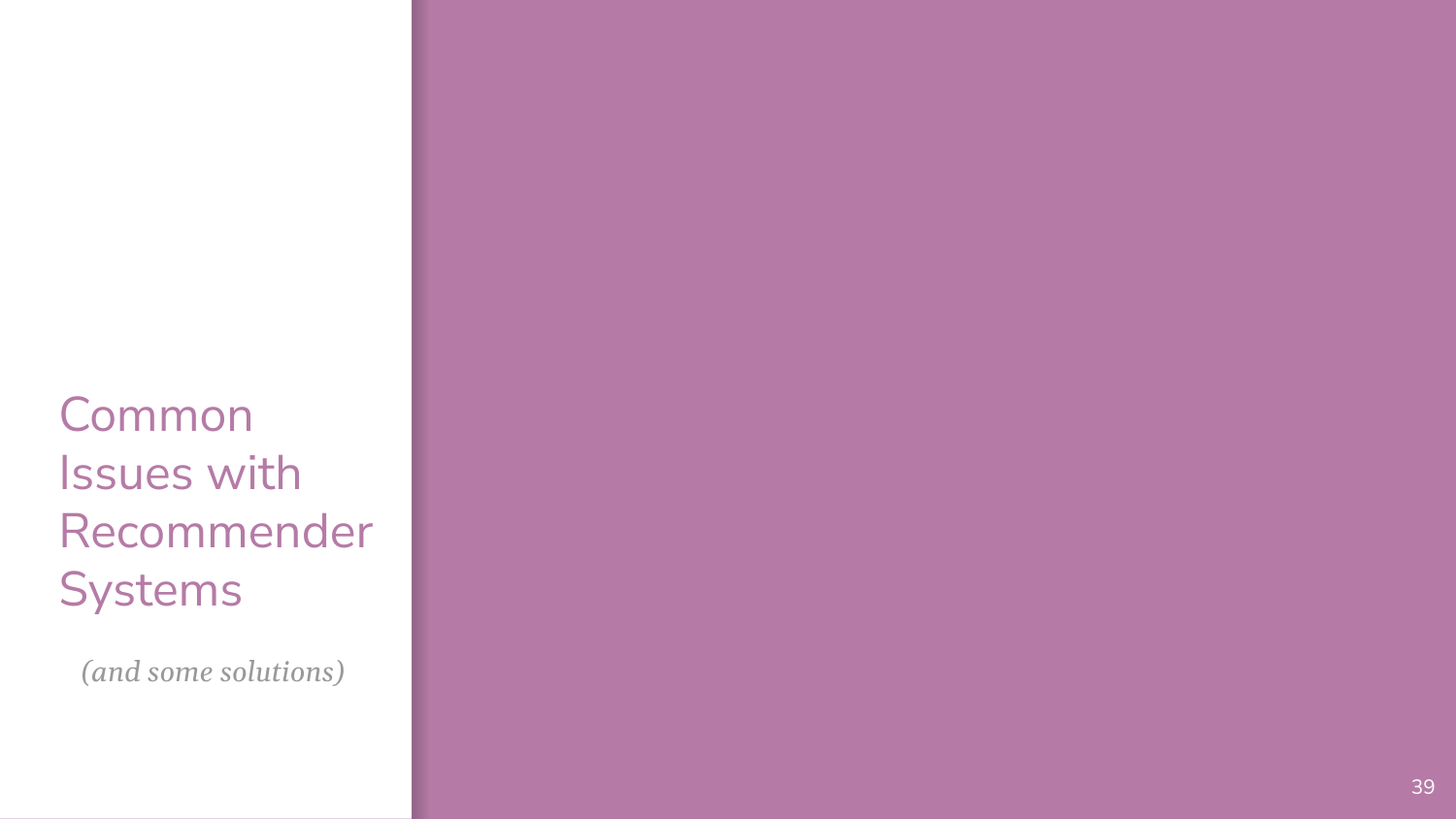

# Common Issues with Recommender Systems
(and some solutions)
39